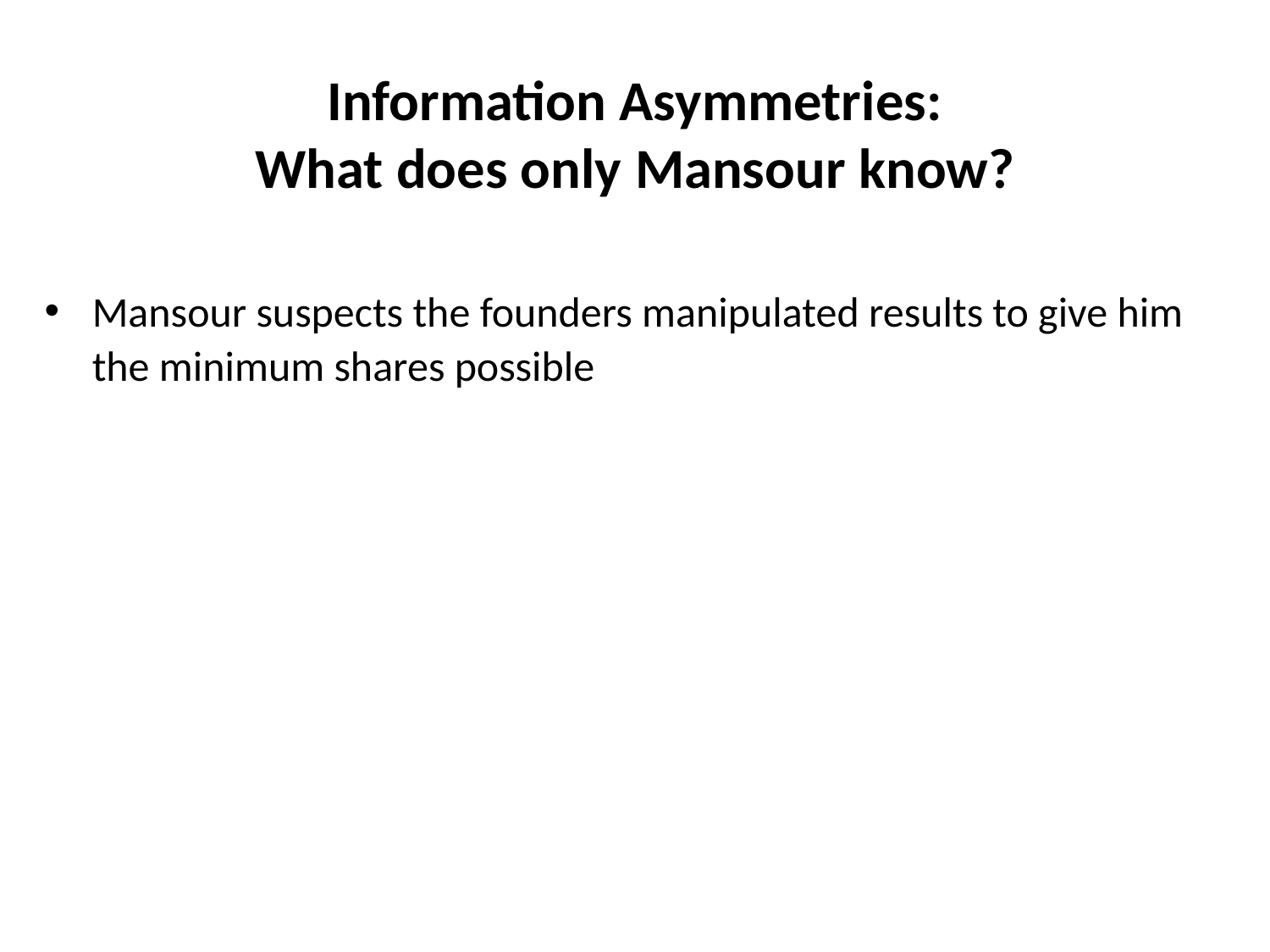

# Information Asymmetries: What does only Mansour know?
Mansour suspects the founders manipulated results to give him the minimum shares possible